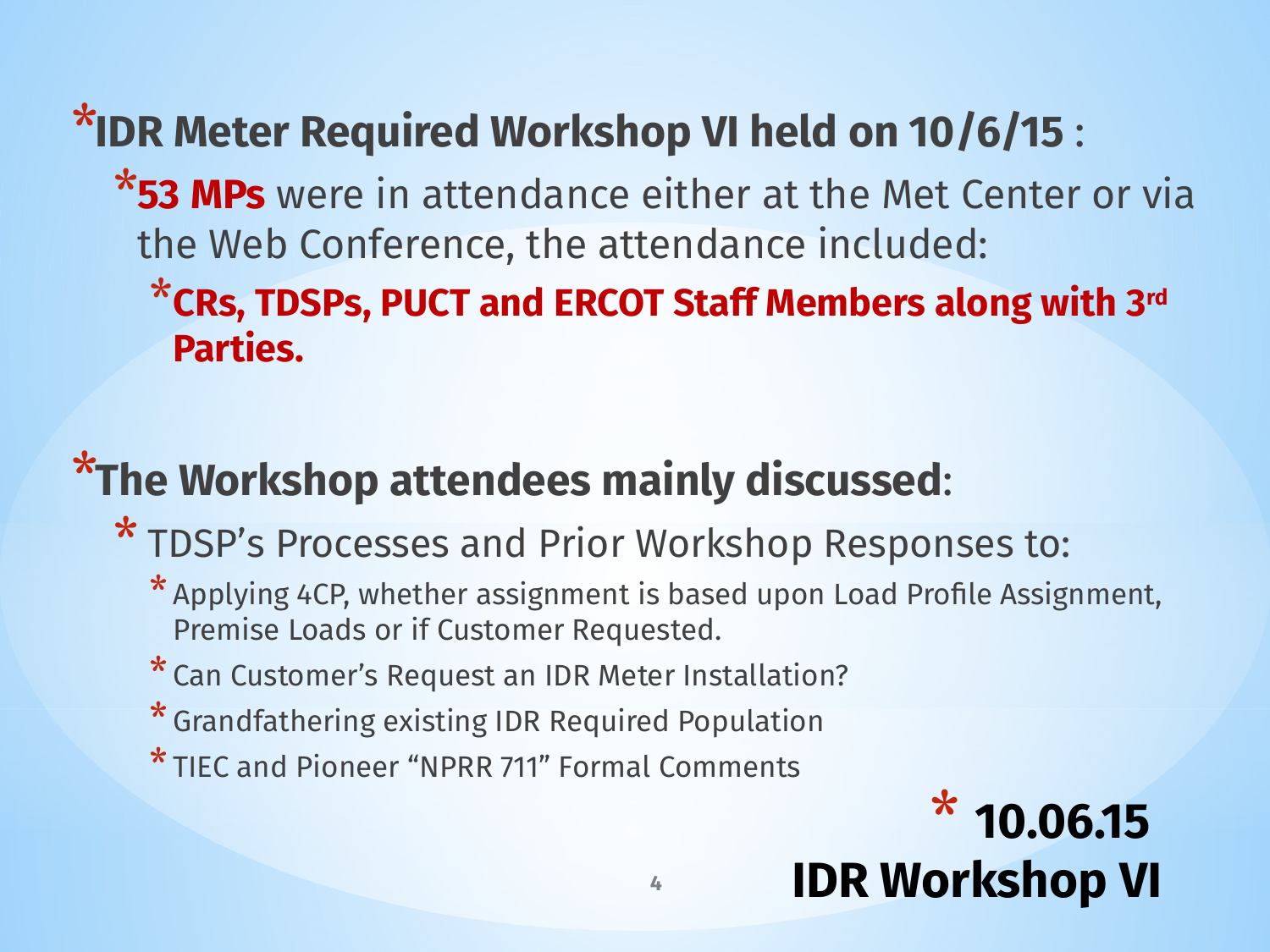

IDR Meter Required Workshop VI held on 10/6/15 :
53 MPs were in attendance either at the Met Center or via the Web Conference, the attendance included:
CRs, TDSPs, PUCT and ERCOT Staff Members along with 3rd Parties.

The Workshop attendees mainly discussed:
 TDSP’s Processes and Prior Workshop Responses to:
Applying 4CP, whether assignment is based upon Load Profile Assignment, Premise Loads or if Customer Requested.
Can Customer’s Request an IDR Meter Installation?
Grandfathering existing IDR Required Population
TIEC and Pioneer “NPRR 711” Formal Comments

# 10.06.15 IDR Workshop VI
4